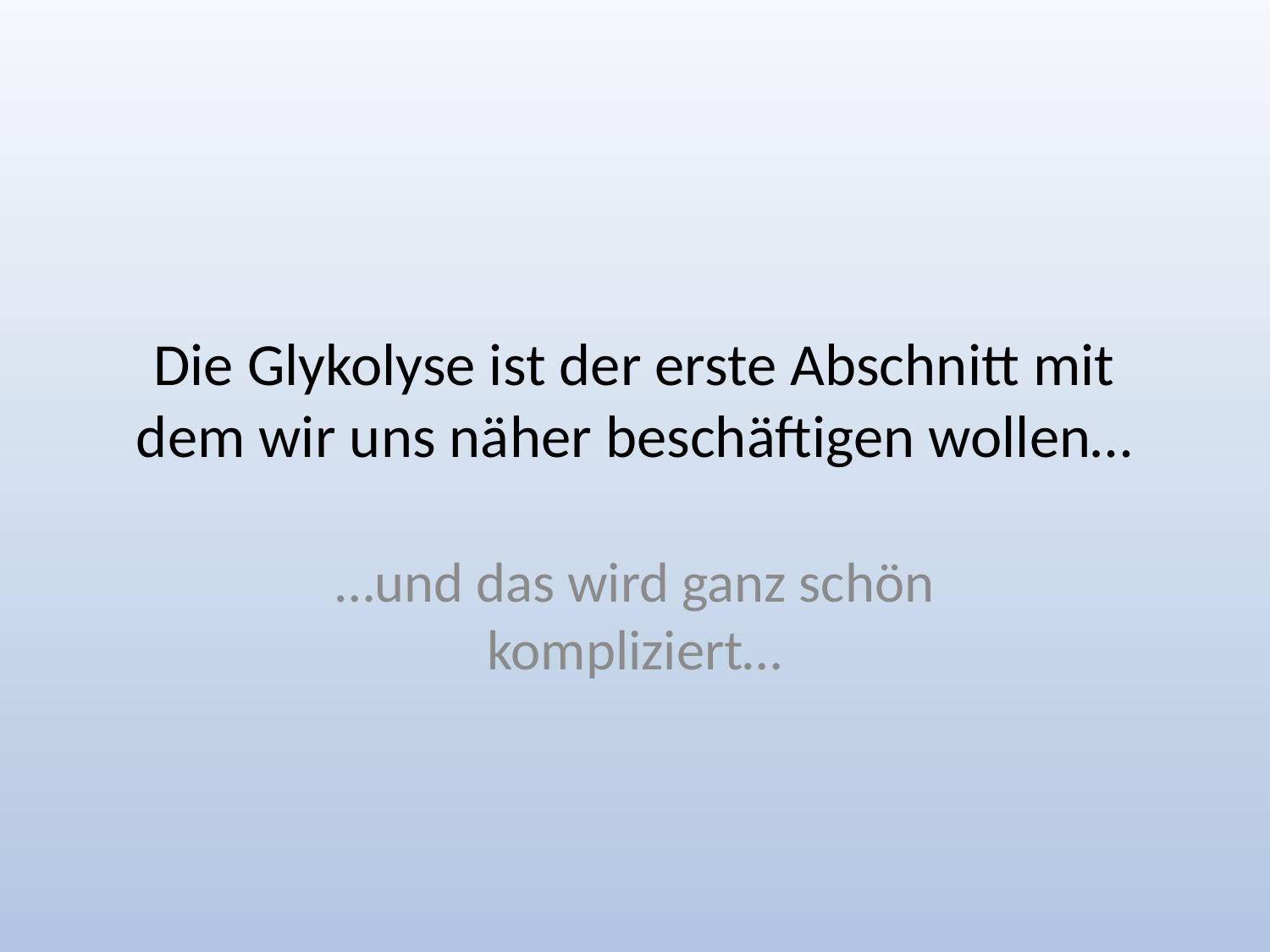

# Die Glykolyse ist der erste Abschnitt mit dem wir uns näher beschäftigen wollen…
…und das wird ganz schön kompliziert…